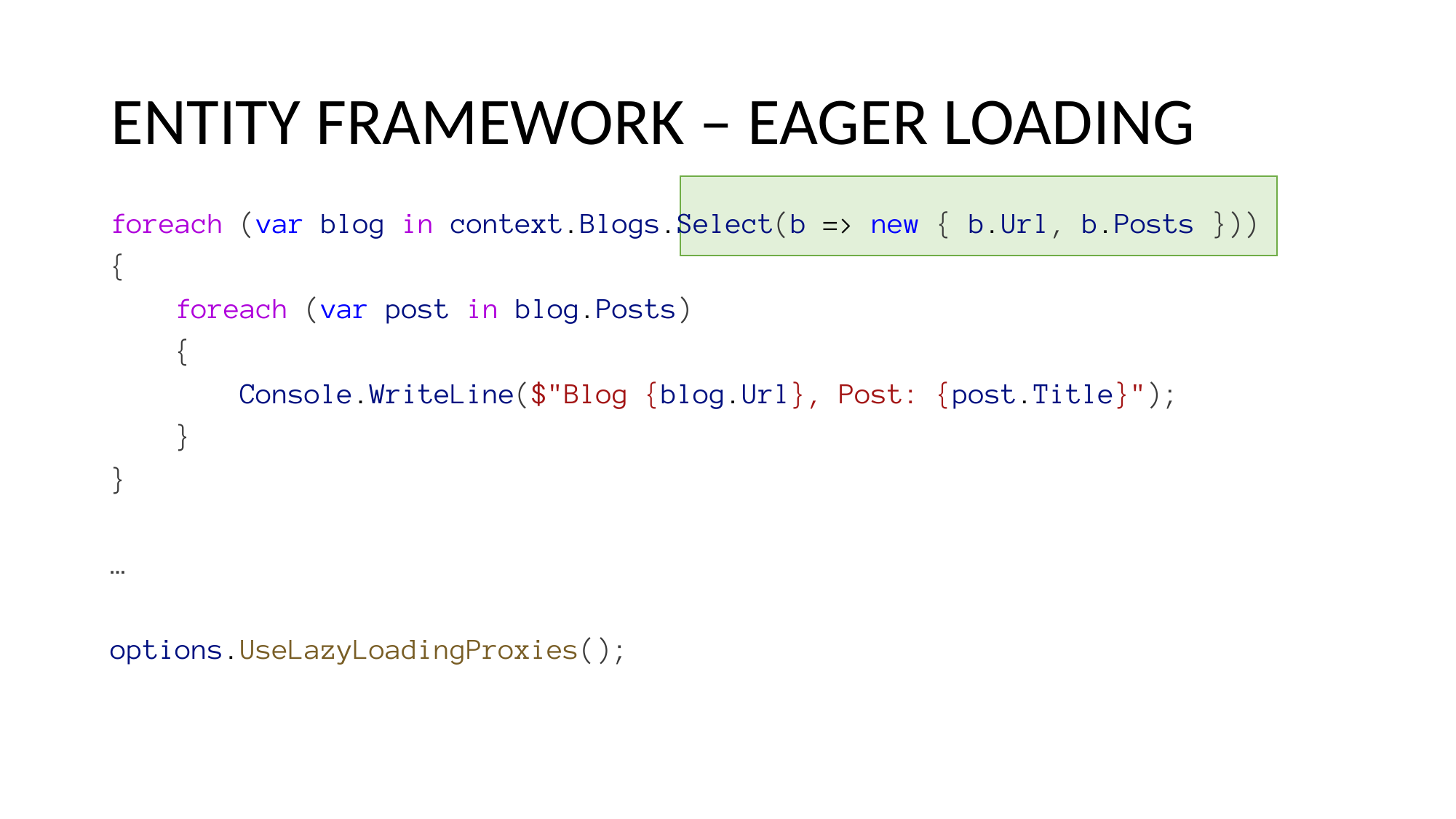

# ENTITY FRAMEWORK – EAGER LOADING

foreach (var blog in context.Blogs.Select(b => new { b.Url, b.Posts }))
{
    foreach (var post in blog.Posts)
    {
        Console.WriteLine($"Blog {blog.Url}, Post: {post.Title}");
    }
}

…

options.UseLazyLoadingProxies();